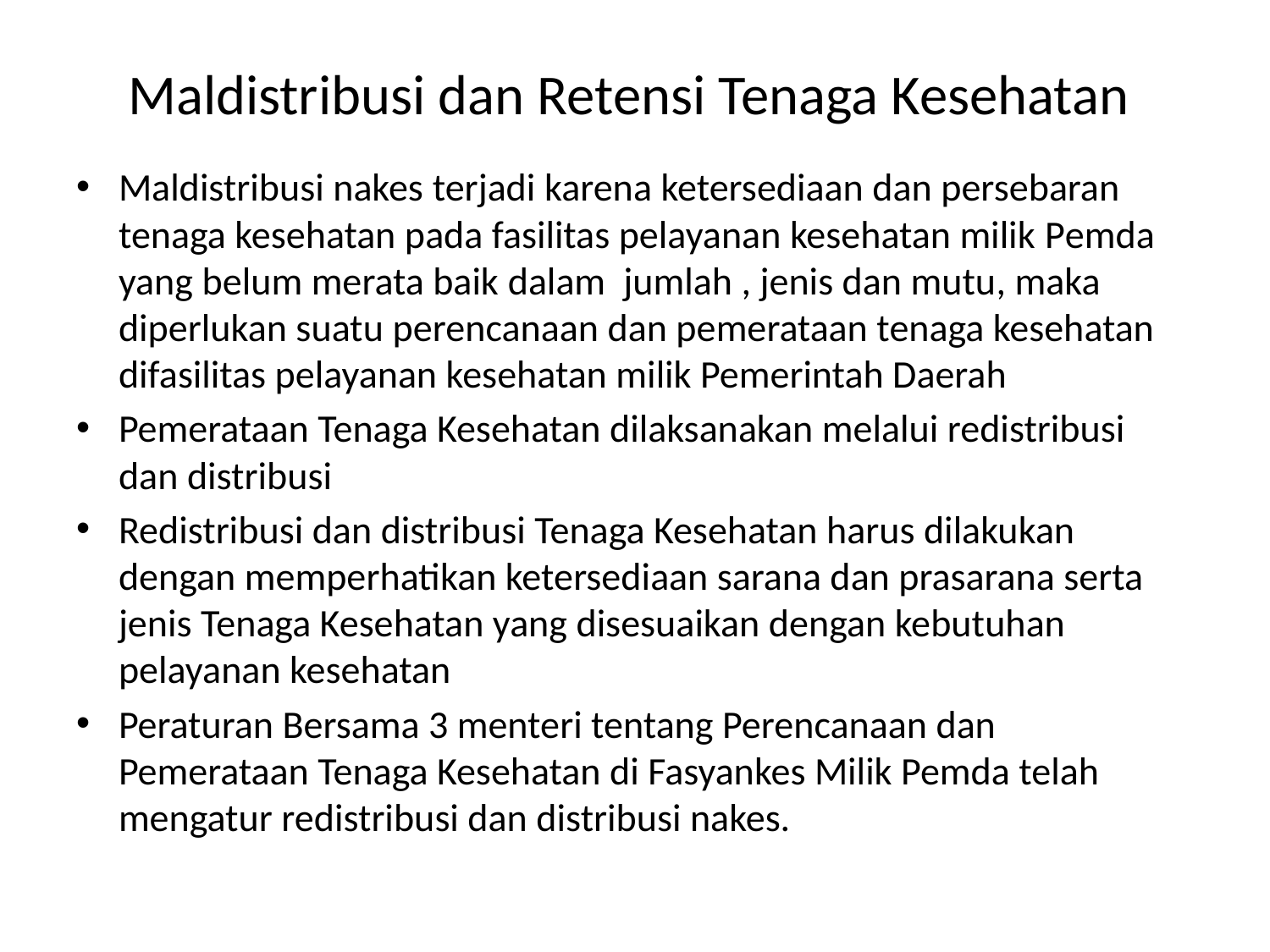

# Maldistribusi dan Retensi Tenaga Kesehatan
Maldistribusi nakes terjadi karena ketersediaan dan persebaran tenaga kesehatan pada fasilitas pelayanan kesehatan milik Pemda yang belum merata baik dalam  jumlah , jenis dan mutu, maka diperlukan suatu perencanaan dan pemerataan tenaga kesehatan difasilitas pelayanan kesehatan milik Pemerintah Daerah
Pemerataan Tenaga Kesehatan dilaksanakan melalui redistribusi dan distribusi
Redistribusi dan distribusi Tenaga Kesehatan harus dilakukan dengan memperhatikan ketersediaan sarana dan prasarana serta jenis Tenaga Kesehatan yang disesuaikan dengan kebutuhan pelayanan kesehatan
Peraturan Bersama 3 menteri tentang Perencanaan dan Pemerataan Tenaga Kesehatan di Fasyankes Milik Pemda telah mengatur redistribusi dan distribusi nakes.